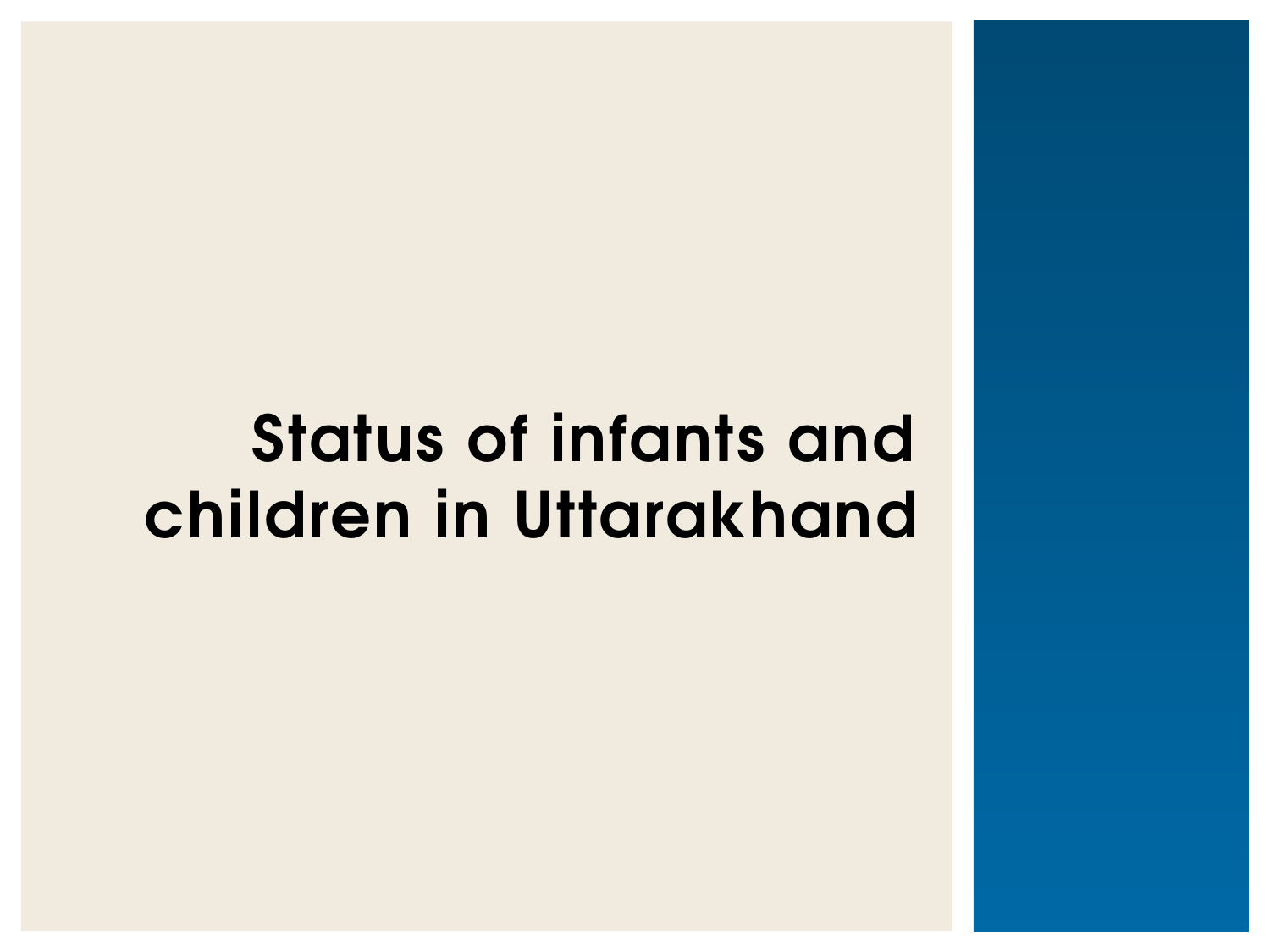

# Status of infants and children in Uttarakhand